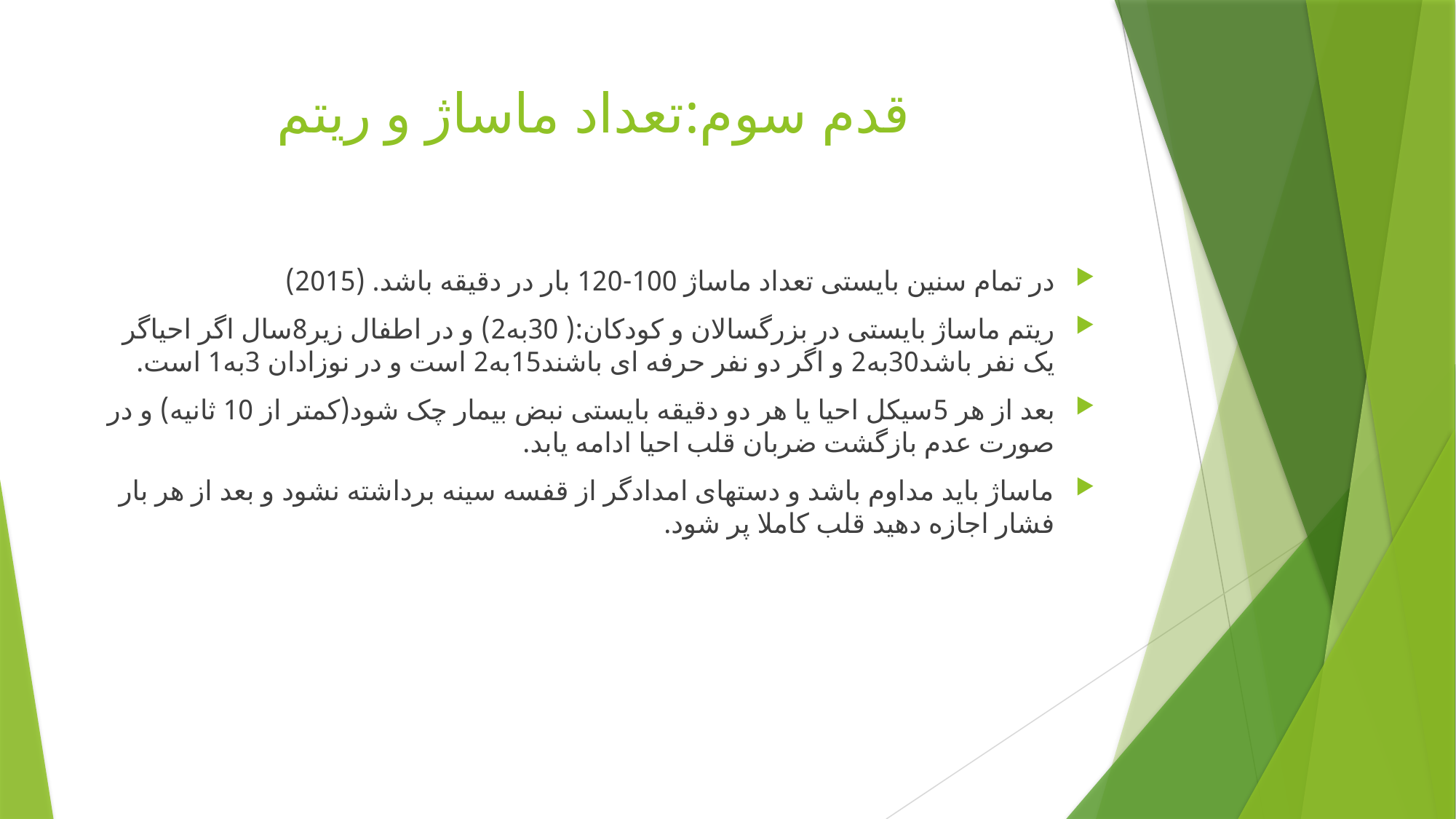

# قدم سوم:تعداد ماساژ و ریتم
در تمام سنین بایستی تعداد ماساژ 100-120 بار در دقیقه باشد. (2015)
ریتم ماساژ بایستی در بزرگسالان و کودکان:( 30به2) و در اطفال زیر8سال اگر احیاگر یک نفر باشد30به2 و اگر دو نفر حرفه ای باشند15به2 است و در نوزادان 3به1 است.
بعد از هر 5سیکل احیا یا هر دو دقیقه بایستی نبض بیمار چک شود(کمتر از 10 ثانیه) و در صورت عدم بازگشت ضربان قلب احیا ادامه یابد.
ماساژ باید مداوم باشد و دستهای امدادگر از قفسه سینه برداشته نشود و بعد از هر بار فشار اجازه دهید قلب کاملا پر شود.